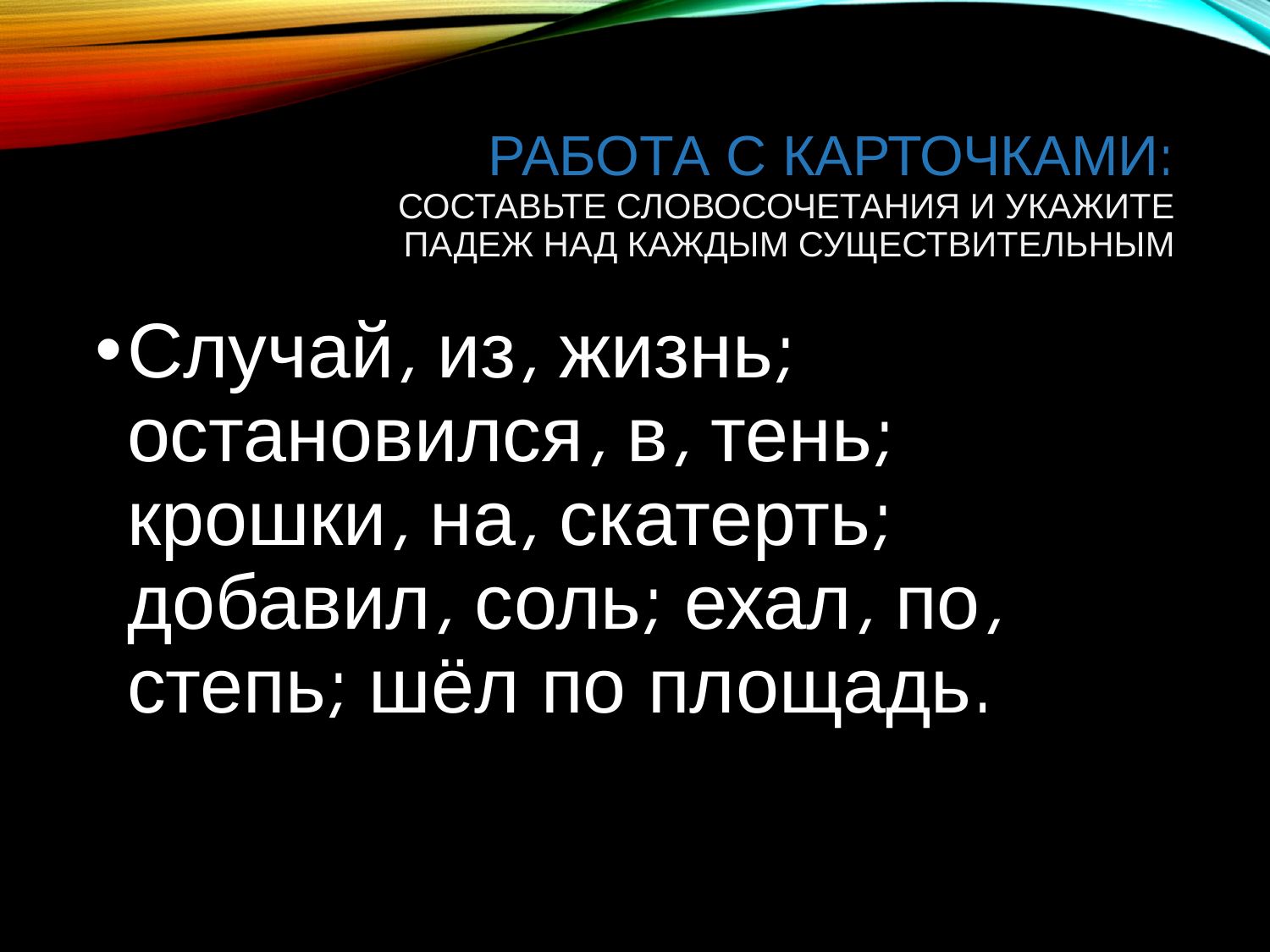

# Работа с карточками: составьте словосочетания и укажите падеж над каждым существительным
Случай, из, жизнь; остановился, в, тень; крошки, на, скатерть; добавил, соль; ехал, по, степь; шёл по площадь.